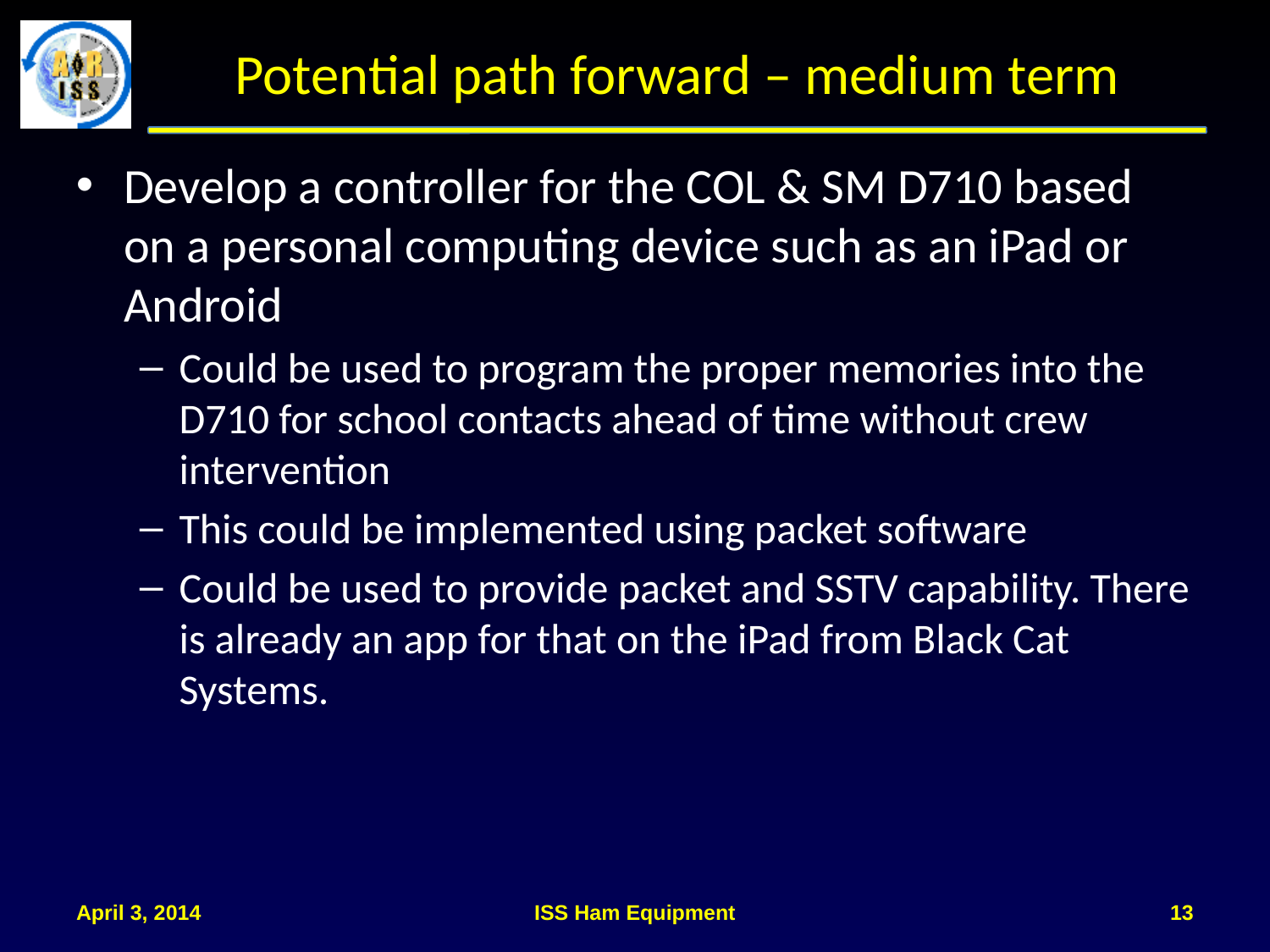

# Potential path forward – medium term
Develop a controller for the COL & SM D710 based on a personal computing device such as an iPad or Android
Could be used to program the proper memories into the D710 for school contacts ahead of time without crew intervention
This could be implemented using packet software
Could be used to provide packet and SSTV capability. There is already an app for that on the iPad from Black Cat Systems.
April 3, 2014
ISS Ham Equipment
13